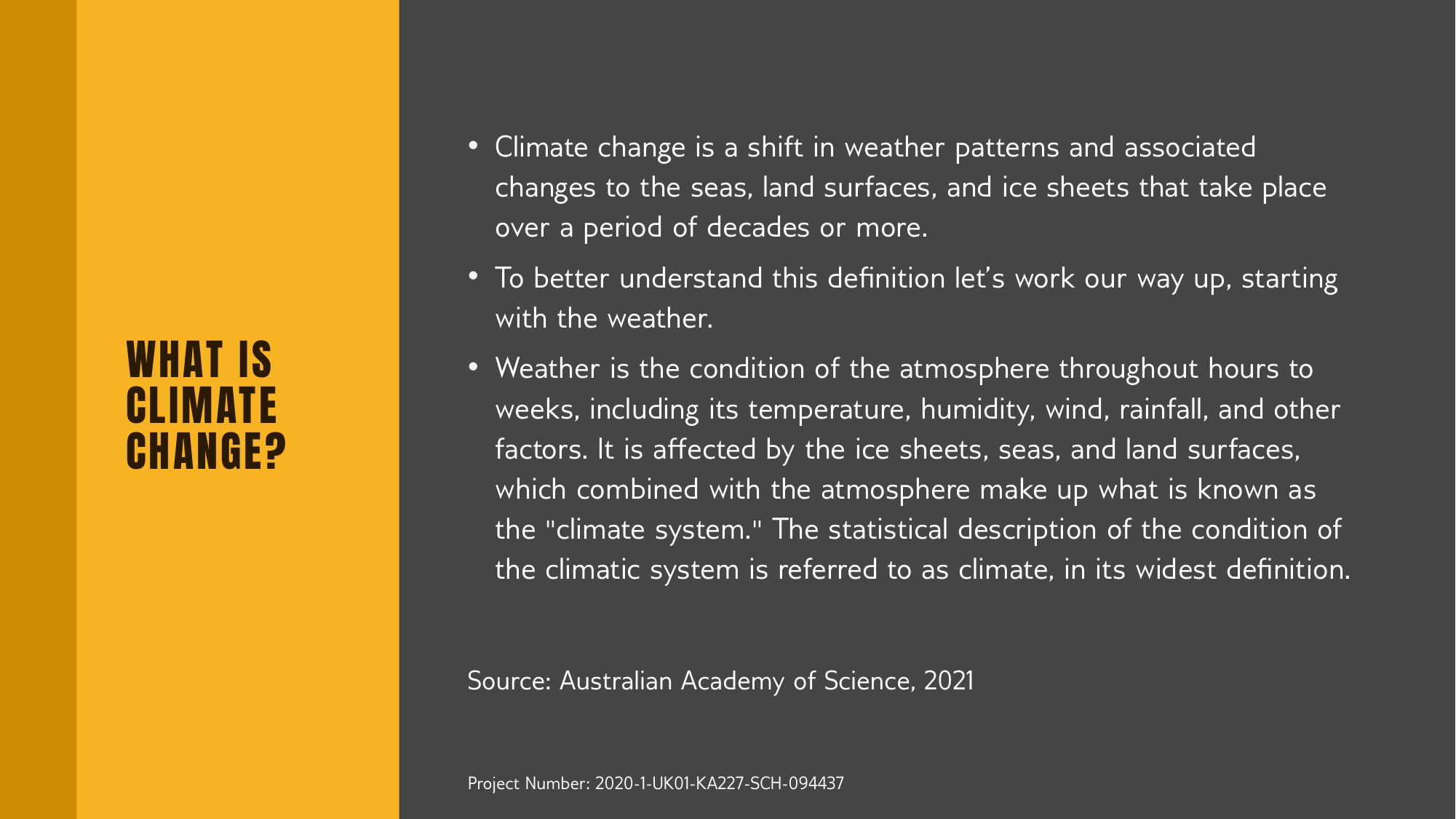

Climate change is a shift in weather patterns and associated changes to the seas, land surfaces, and ice sheets that take place over a period of decades or more.
To better understand this definition let’s work our way up, starting with the weather.
Weather is the condition of the atmosphere throughout hours to weeks, including its temperature, humidity, wind, rainfall, and other factors. It is affected by the ice sheets, seas, and land surfaces, which combined with the atmosphere make up what is known as the "climate system." The statistical description of the condition of the climatic system is referred to as climate, in its widest definition.
# What is climate change?
Source: Australian Academy of Science, 2021
Project Number: 2020-1-UK01-KA227-SCH-094437